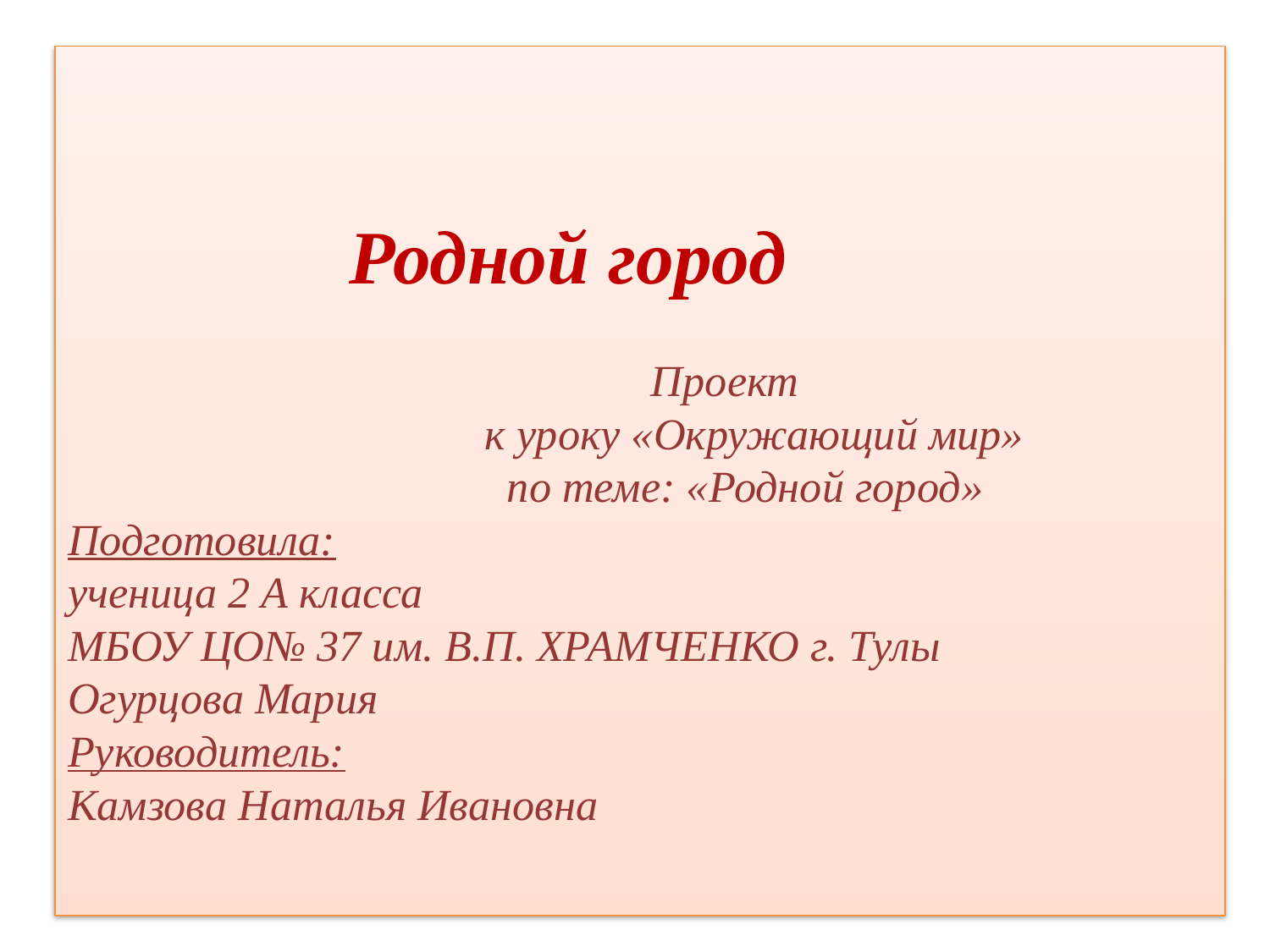

# Родной город Проект к уроку «Окружающий мир» по теме: «Родной город» Подготовила: ученица 2 А класса МБОУ ЦО№ 37 им. В.П. ХРАМЧЕНКО г. Тулы Огурцова Мария Руководитель: Камзова Наталья Ивановна